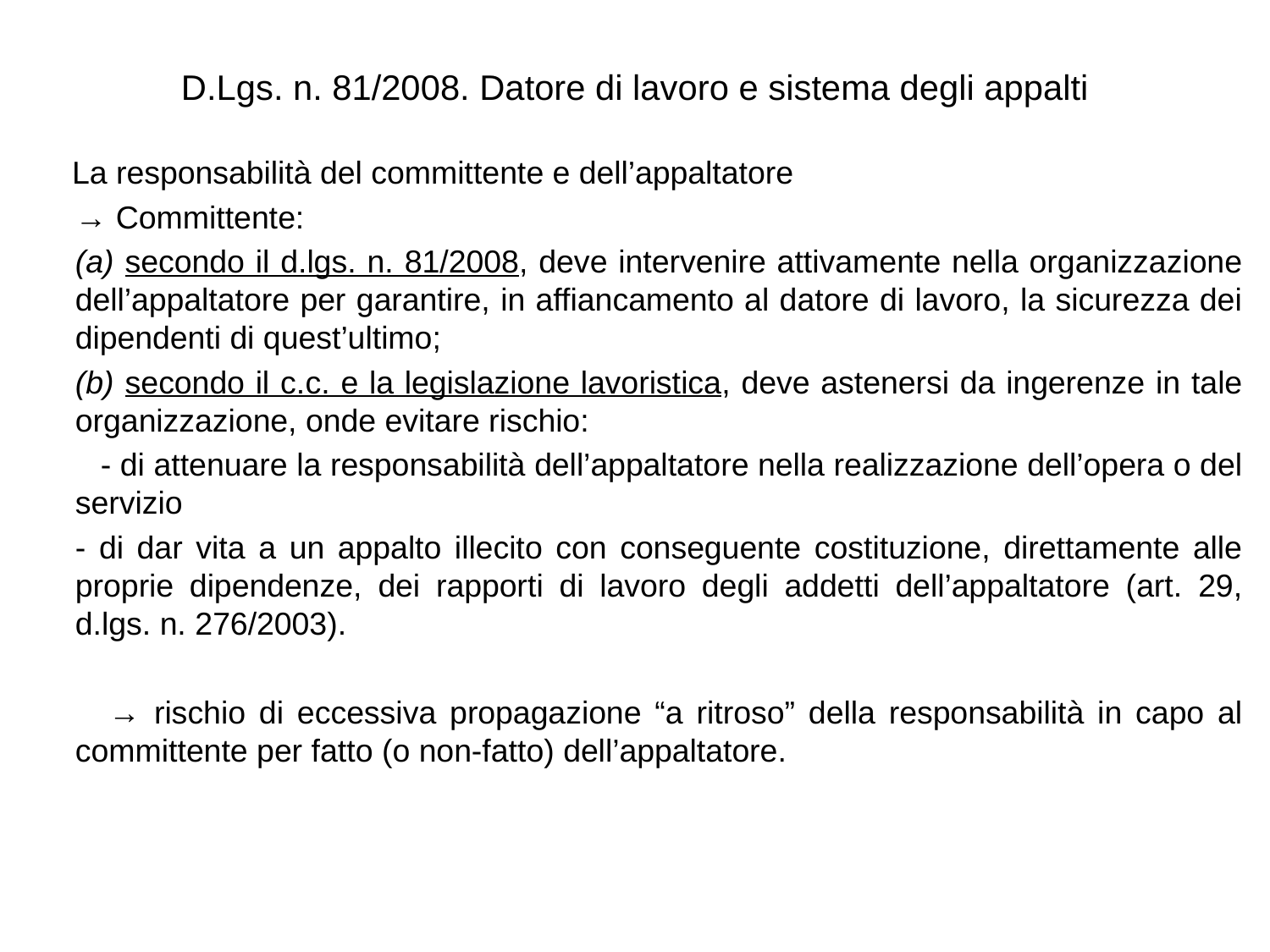

# D.Lgs. n. 81/2008. Datore di lavoro e sistema degli appalti
     La responsabilità del committente e dell’appaltatore
	→ Committente:
	(a) secondo il d.lgs. n. 81/2008, deve intervenire attivamente nella organizzazione dell’appaltatore per garantire, in affiancamento al datore di lavoro, la sicurezza dei dipendenti di quest’ultimo;
	(b) secondo il c.c. e la legislazione lavoristica, deve astenersi da ingerenze in tale organizzazione, onde evitare rischio:
        - di attenuare la responsabilità dell’appaltatore nella realizzazione dell’opera o del servizio
	- di dar vita a un appalto illecito con conseguente costituzione, direttamente alle proprie dipendenze, dei rapporti di lavoro degli addetti dell’appaltatore (art. 29, d.lgs. n. 276/2003).

      → rischio di eccessiva propagazione “a ritroso” della responsabilità in capo al committente per fatto (o non-fatto) dell’appaltatore.